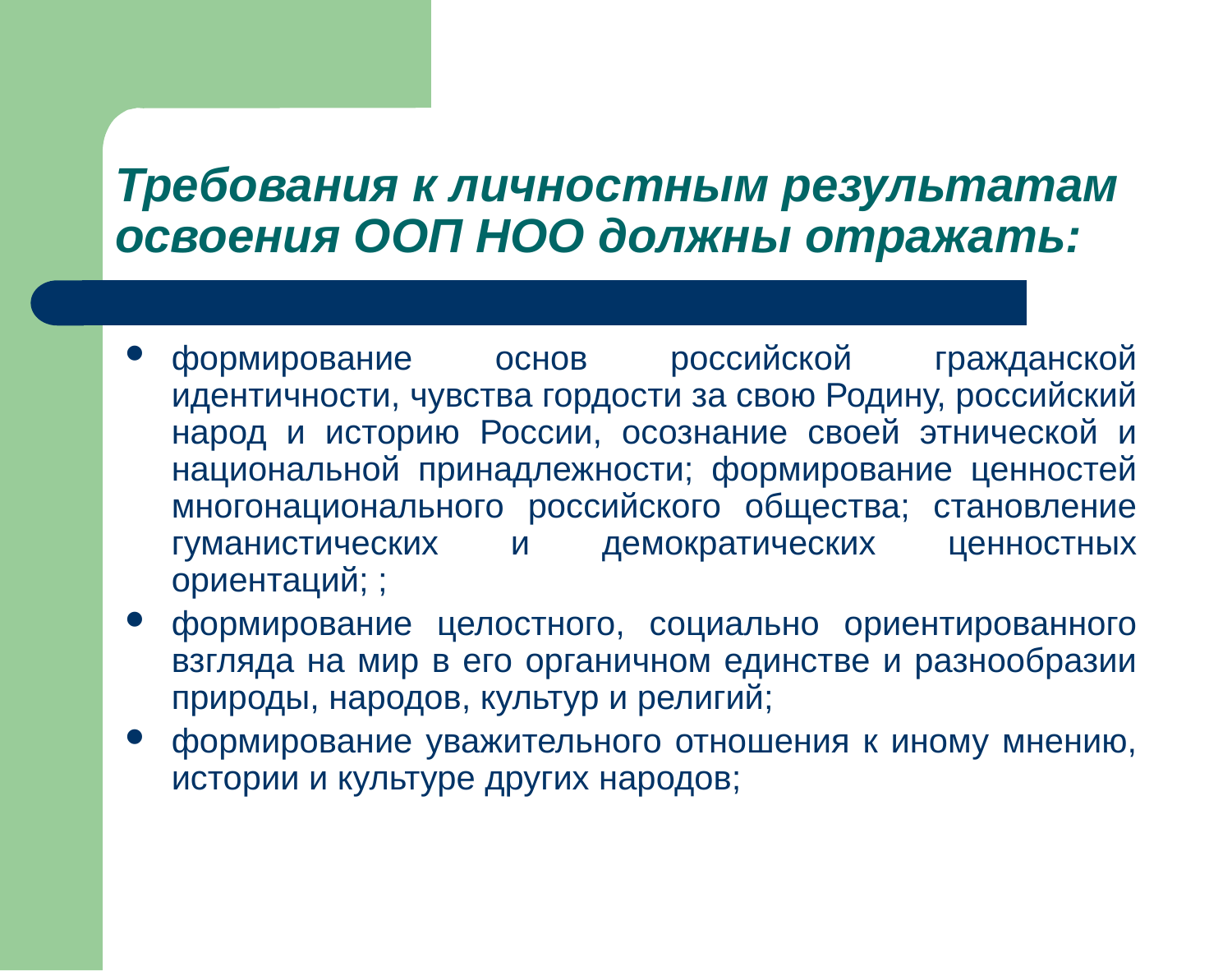

# Требования к личностным результатам освоения ООП НОО должны отражать:
формирование основ российской гражданской идентичности, чувства гордости за свою Родину, российский народ и историю России, осознание своей этнической и национальной принадлежности; формирование ценностей многонационального российского общества; становление гуманистических и демократических ценностных ориентаций; ;
формирование целостного, социально ориентированного взгляда на мир в его органичном единстве и разнообразии природы, народов, культур и религий;
формирование уважительного отношения к иному мнению, истории и культуре других народов;